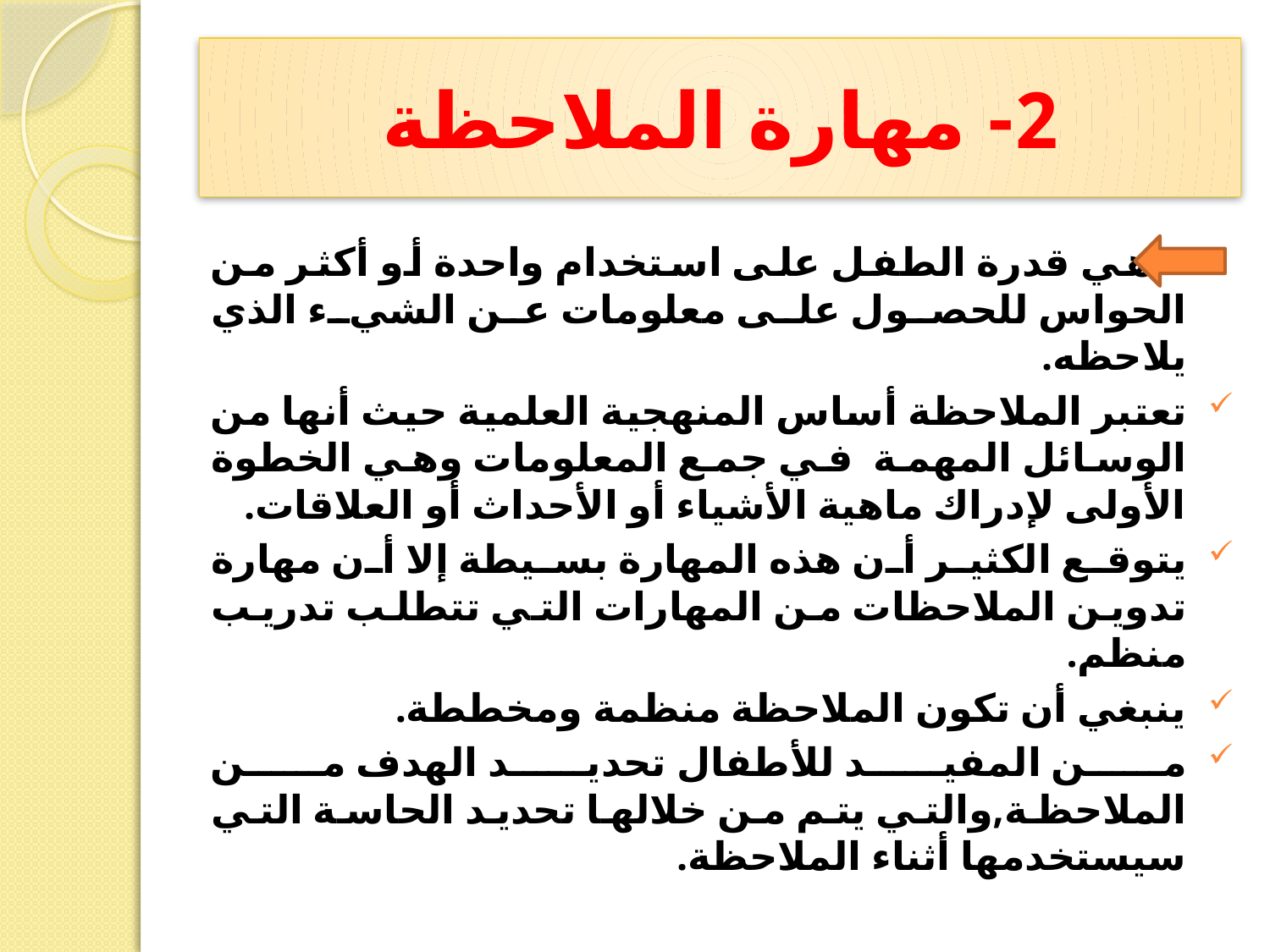

# 2- مهارة الملاحظة
      هي قدرة الطفل على استخدام واحدة أو أكثر من الحواس للحصول على معلومات عن الشيء الذي يلاحظه.
تعتبر الملاحظة أساس المنهجية العلمية حيث أنها من الوسائل المهمة  في جمع المعلومات وهي الخطوة الأولى لإدراك ماهية الأشياء أو الأحداث أو العلاقات.
يتوقع الكثير أن هذه المهارة بسيطة إلا أن مهارة تدوين الملاحظات من المهارات التي تتطلب تدريب منظم.
ينبغي أن تكون الملاحظة منظمة ومخططة.
من المفيد للأطفال تحديد الهدف من الملاحظة,والتي يتم من خلالها تحديد الحاسة التي سيستخدمها أثناء الملاحظة.